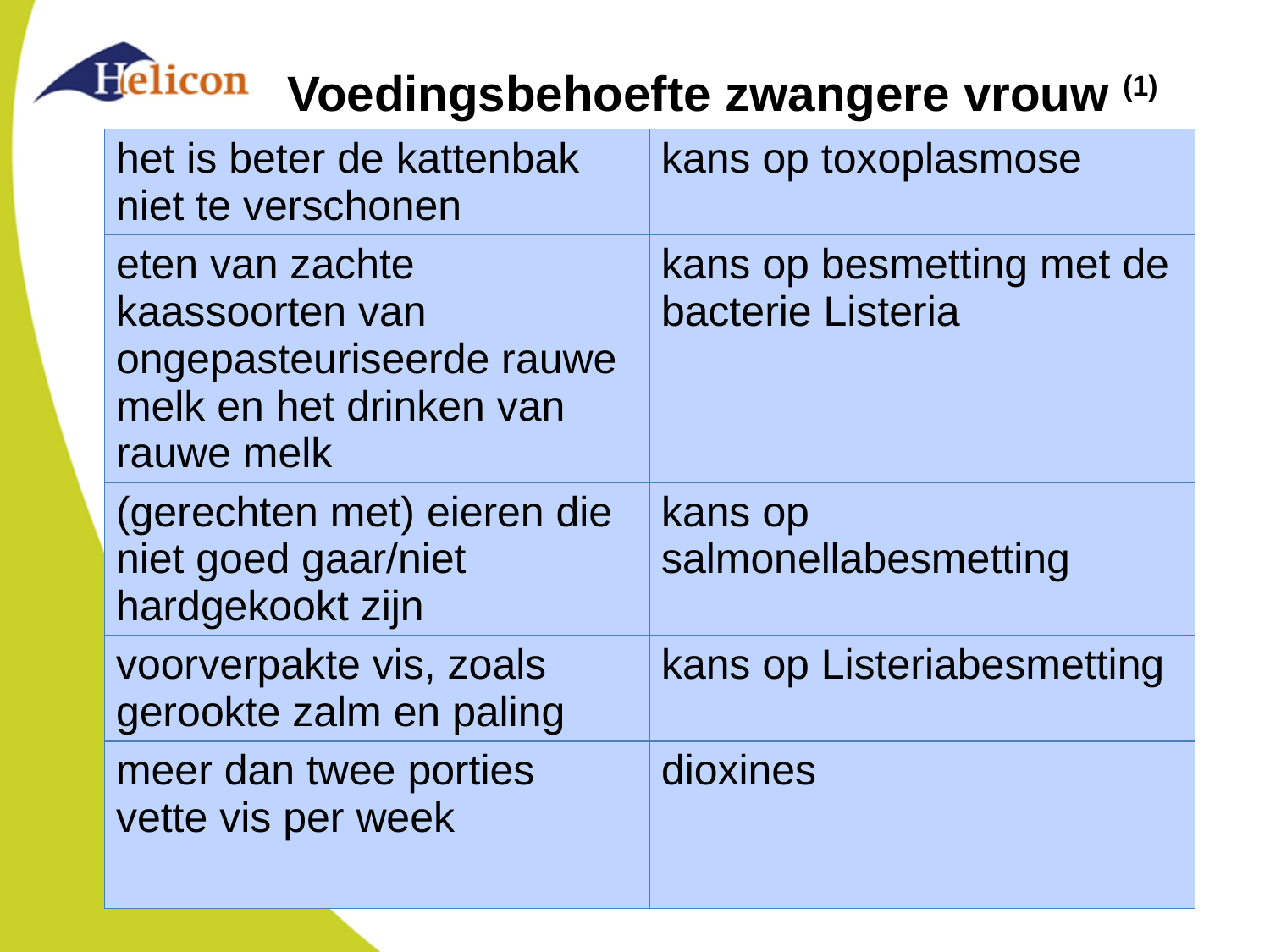

# Voedingsbehoefte zwangere vrouw (1)
| het is beter de kattenbak niet te verschonen | kans op toxoplasmose |
| --- | --- |
| eten van zachte kaassoorten van ongepasteuriseerde rauwe melk en het drinken van rauwe melk | kans op besmetting met de bacterie Listeria |
| (gerechten met) eieren die niet goed gaar/niet hardgekookt zijn | kans op salmonellabesmetting |
| voorverpakte vis, zoals gerookte zalm en paling | kans op Listeriabesmetting |
| meer dan twee porties vette vis per week | dioxines |